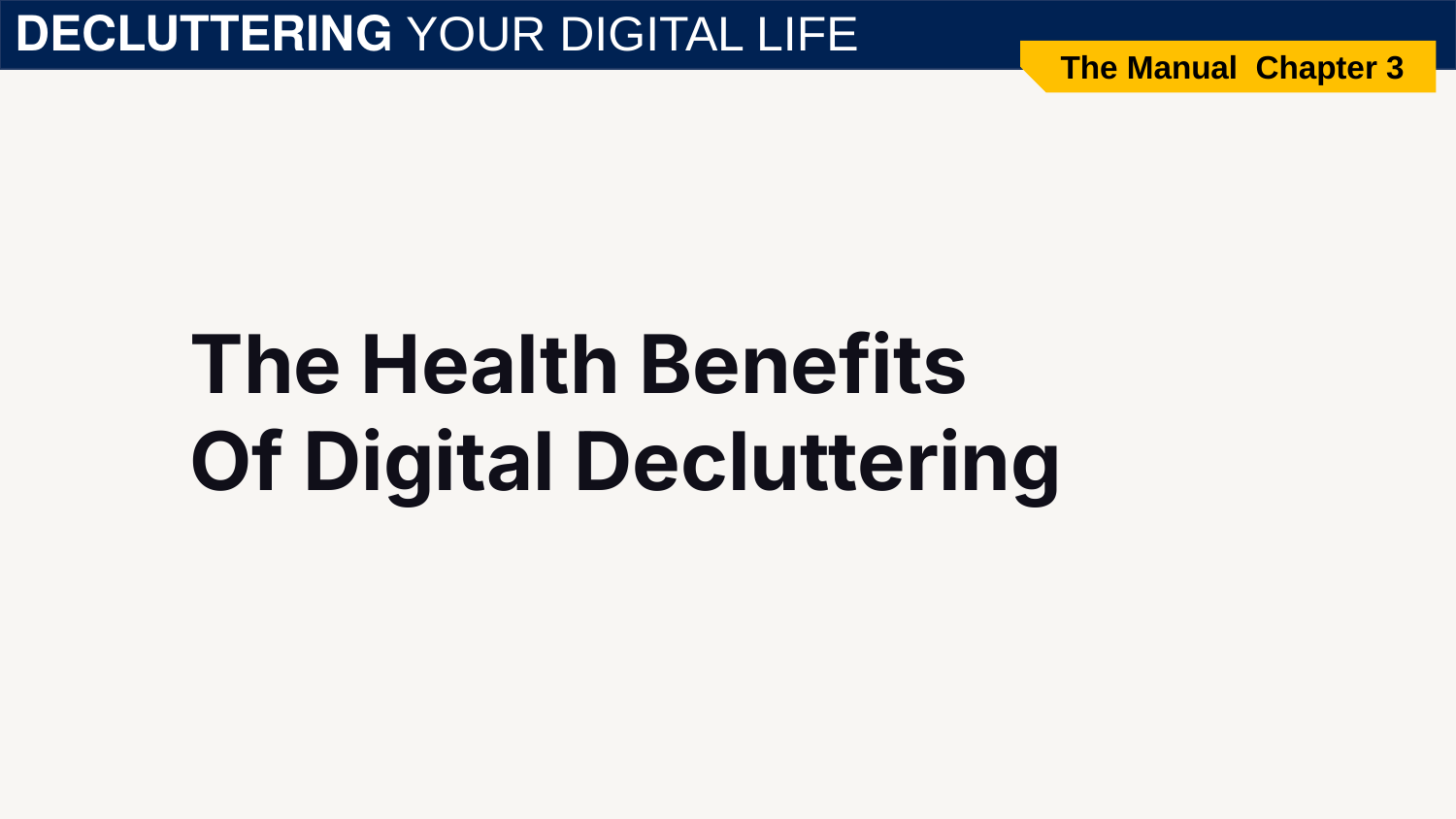

DECLUTTERING YOUR DIGITAL LIFE
The Manual  Chapter 3

# The Health Benefits Of Digital Decluttering